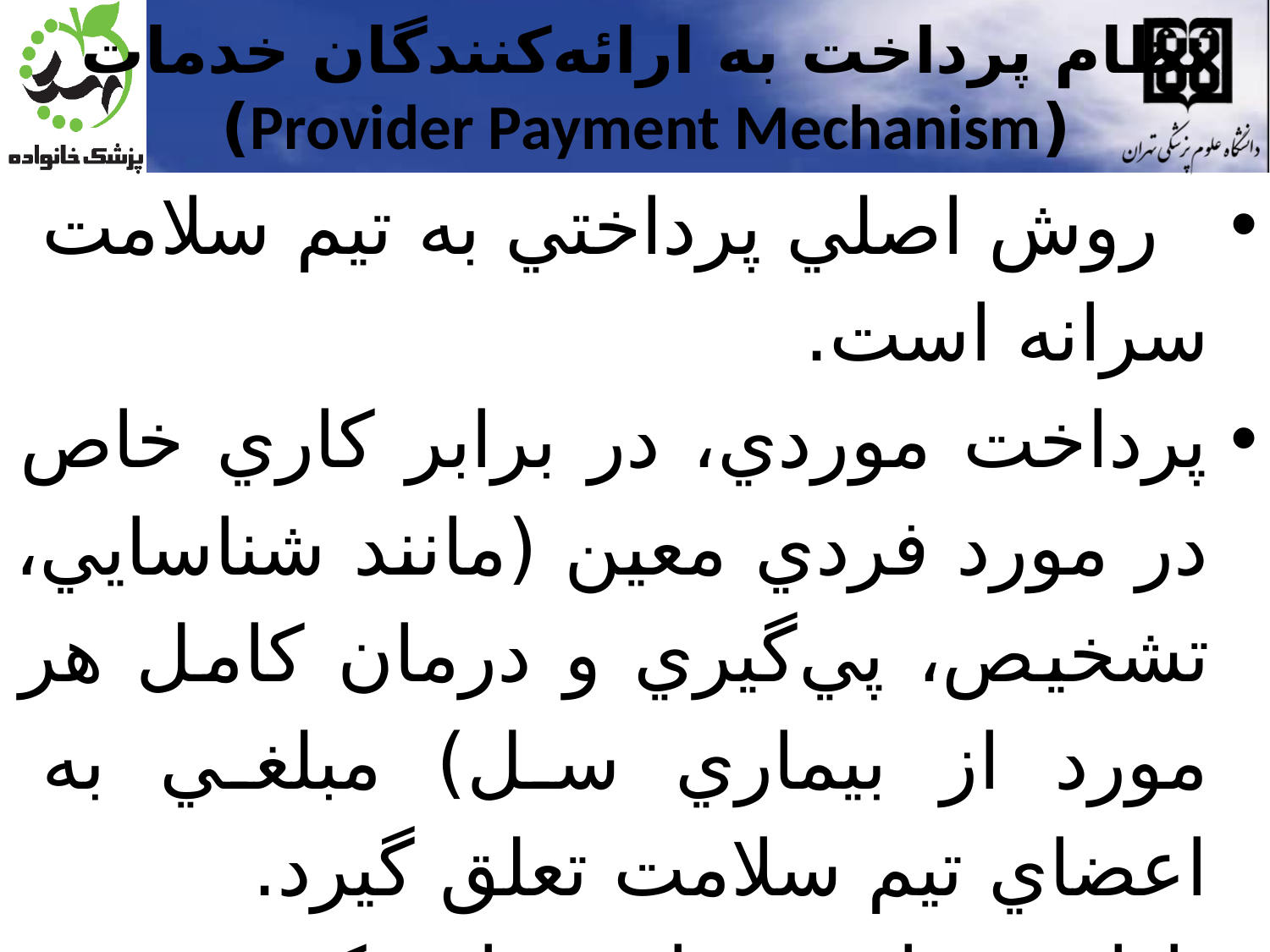

# نظام پرداخت به ارائه‌كنندگان خدمات (Provider Payment Mechanism)
  روش اصلي پرداختي به تيم سلامت سرانه است.
پرداخت موردي، در برابر كاري خاص در مورد فردي معين (مانند شناسايي، تشخيص، پي‌گيري و درمان كامل هر مورد از بيماري سل) مبلغي به اعضاي تيم سلامت تعلق گيرد.
پاداش، مانند پرداخت‌هايي كه به سبب رسيدن به كيفيتي خاص در ارزشيابي به تيم سلامت تعلق مي‌گيرد.